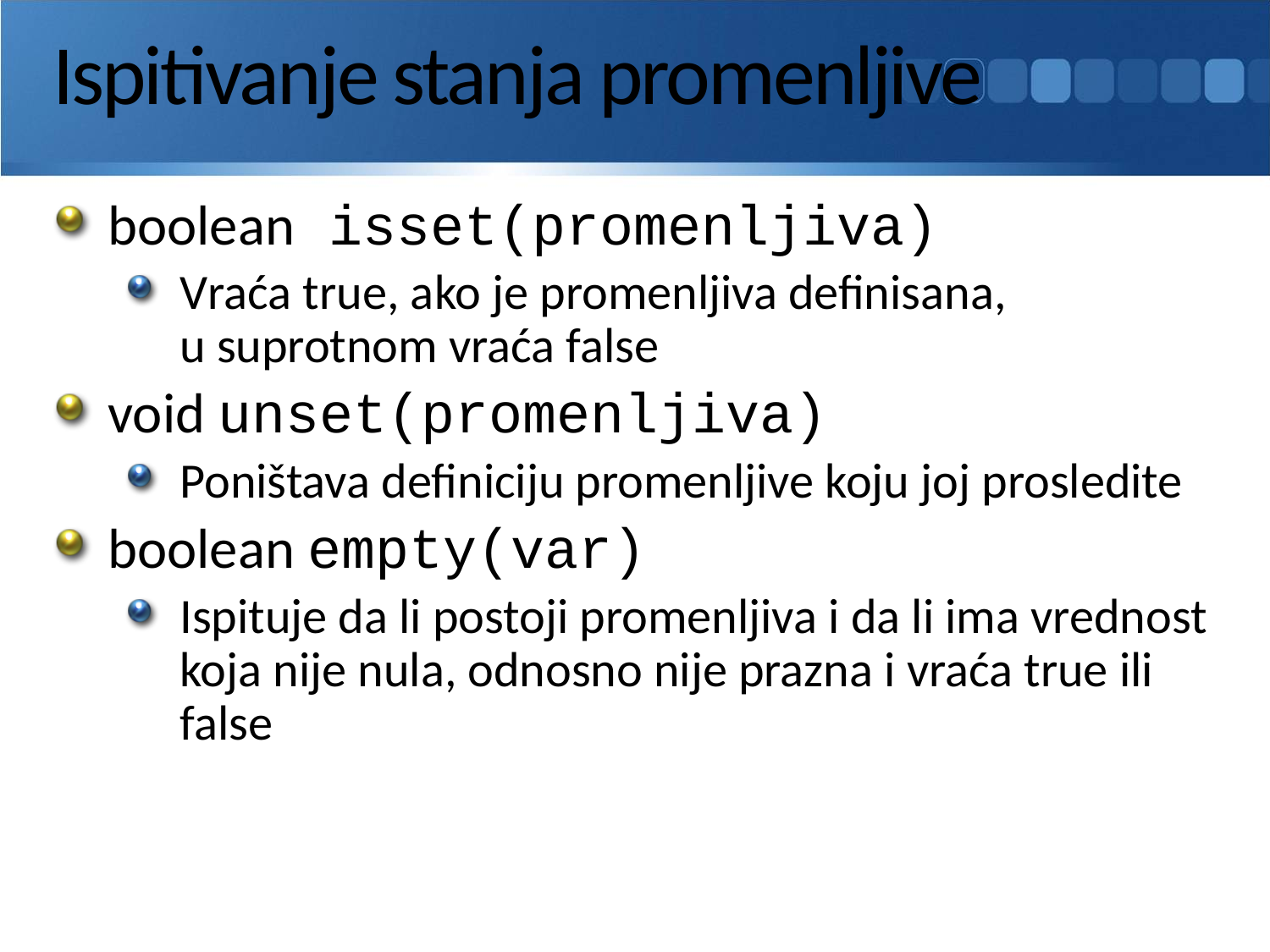

# Ispitivanje stanja promenljive
boolean isset(promenljiva)
Vraća true, ako je promenljiva definisana,
u suprotnom vraća false
void unset(promenljiva)
Poništava definiciju promenljive koju joj prosledite
boolean empty(var)
Ispituje da li postoji promenljiva i da li ima vrednost koja nije nula, odnosno nije prazna i vraća true ili false